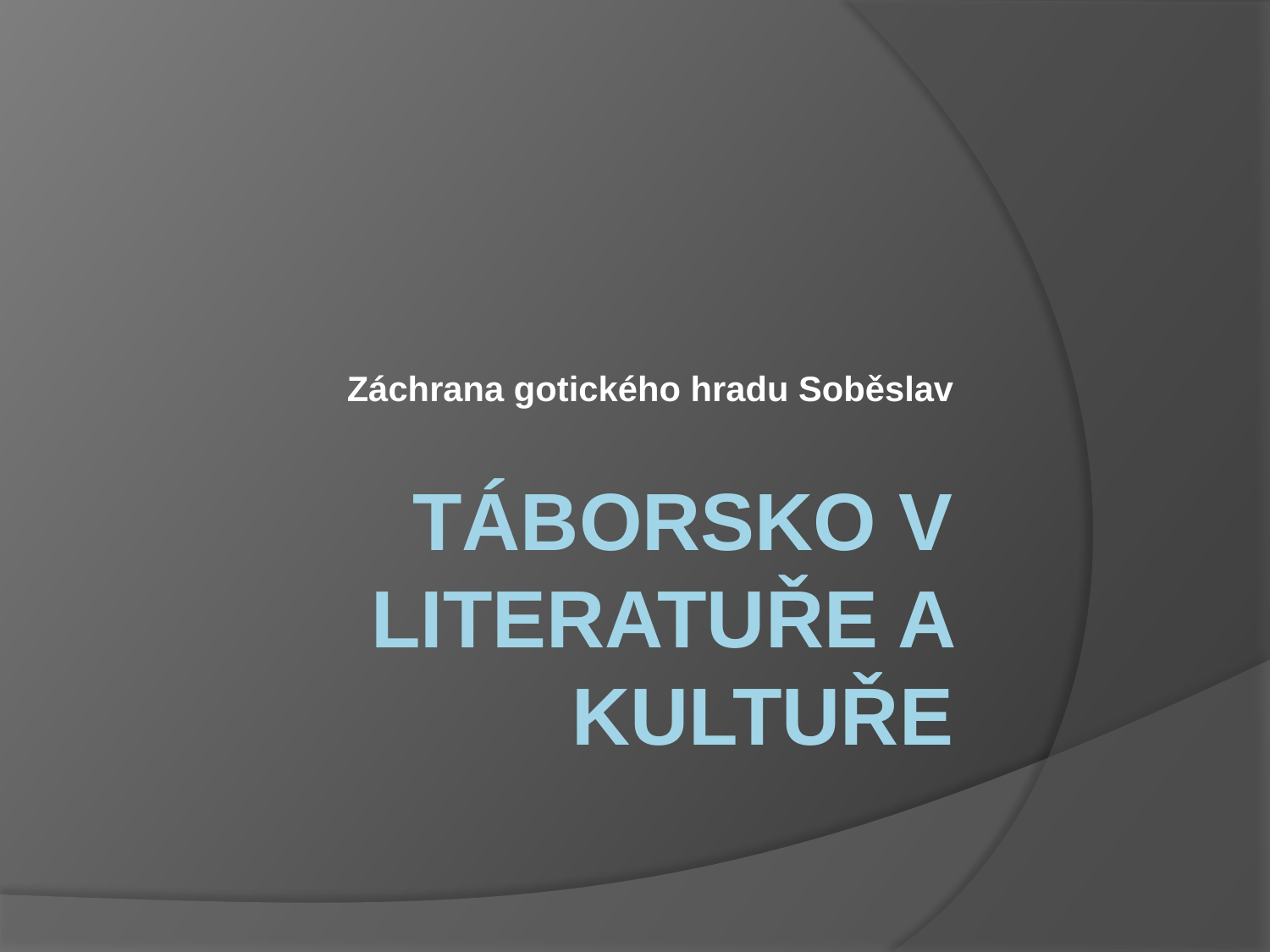

Záchrana gotického hradu Soběslav

# Táborsko v literatuře a kultuře